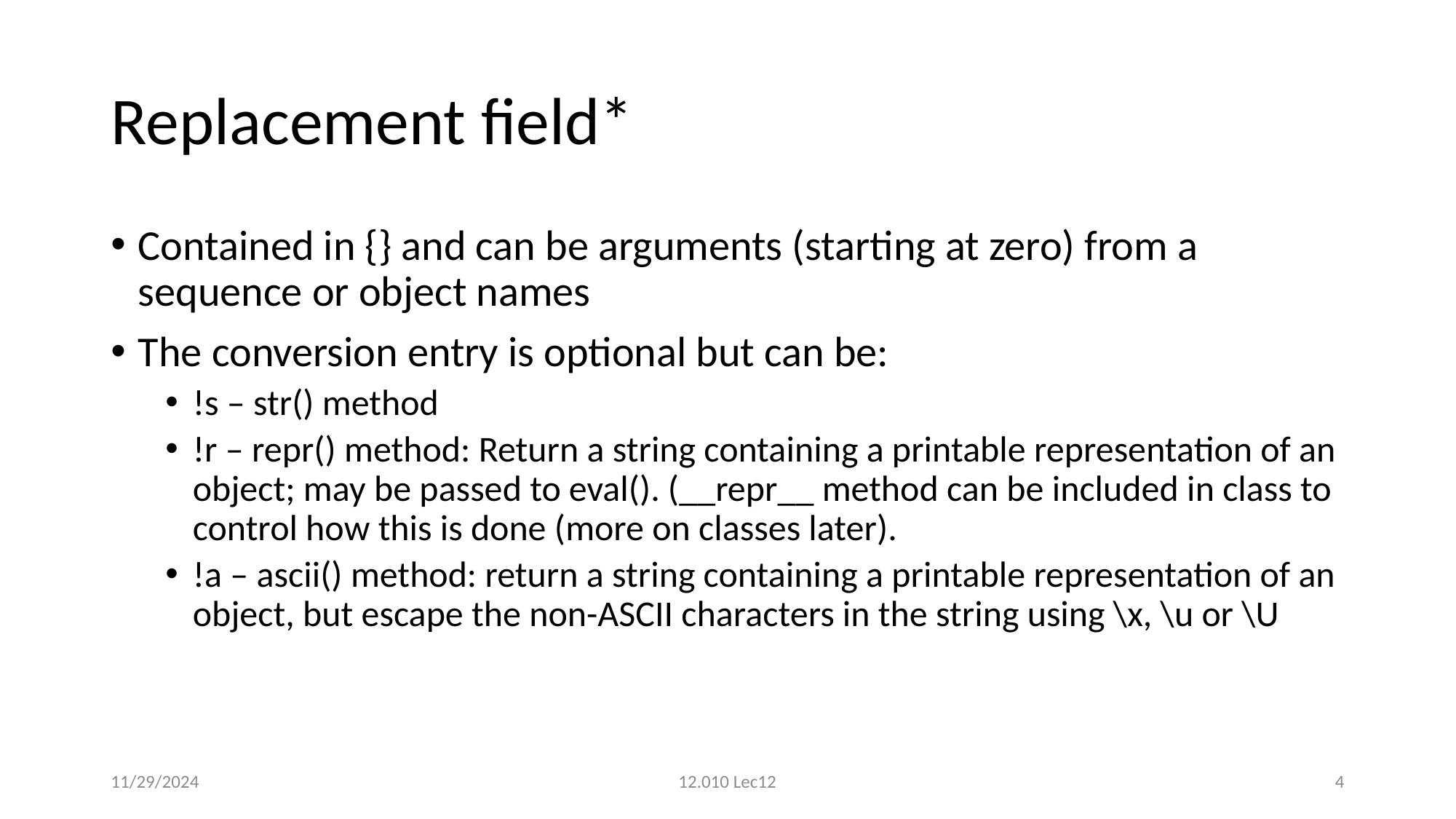

# Replacement field*
Contained in {} and can be arguments (starting at zero) from a sequence or object names
The conversion entry is optional but can be:
!s – str() method
!r – repr() method: Return a string containing a printable representation of an object; may be passed to eval(). (__repr__ method can be included in class to control how this is done (more on classes later).
!a – ascii() method: return a string containing a printable representation of an object, but escape the non-ASCII characters in the string using \x, \u or \U
11/29/2024
12.010 Lec12
4